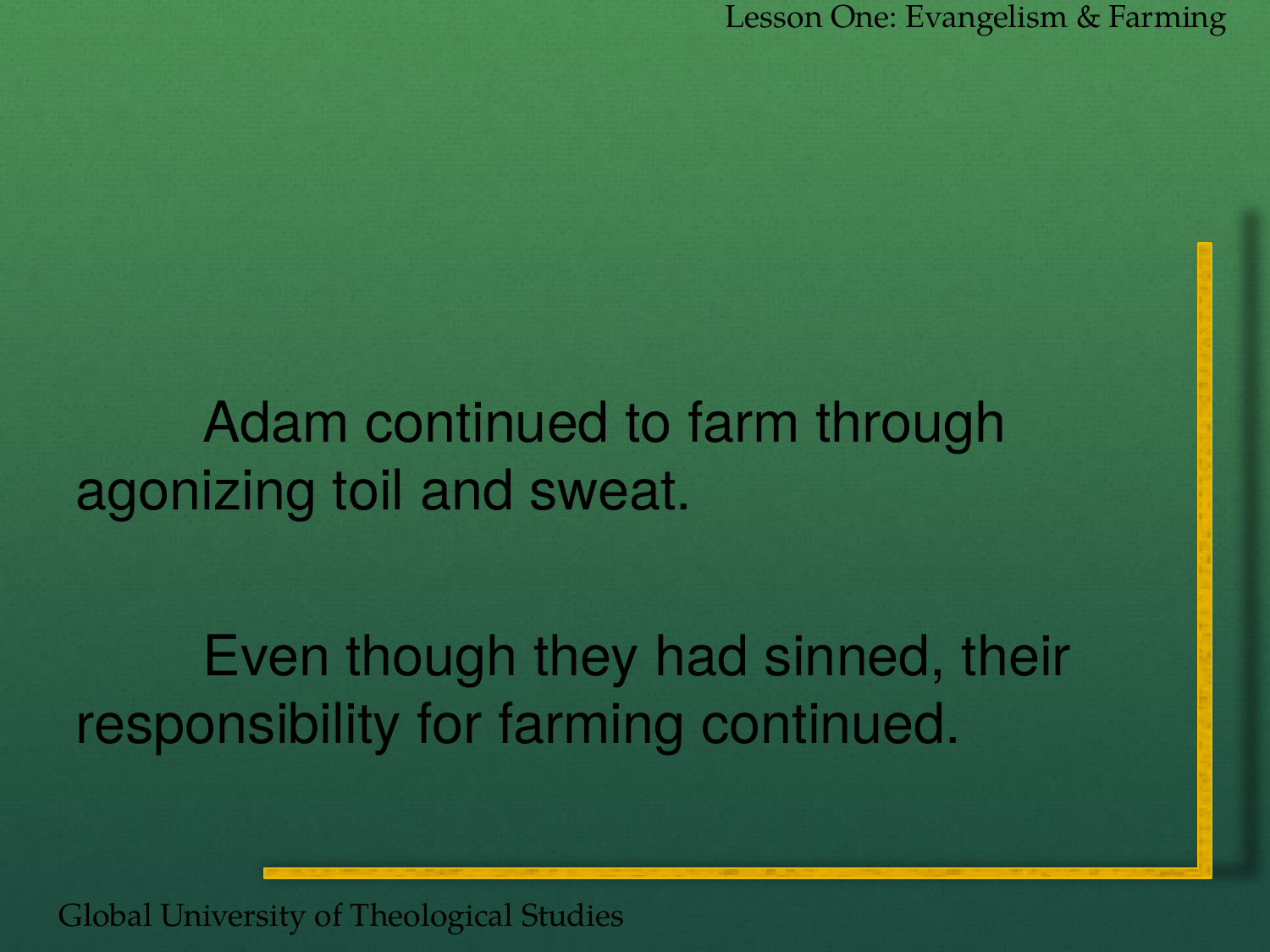

Lesson One: Evangelism & Farming

	Adam continued to farm through 	agonizing toil and sweat.
	Even though they had sinned, their 	responsibility for farming continued.
Global University of Theological Studies